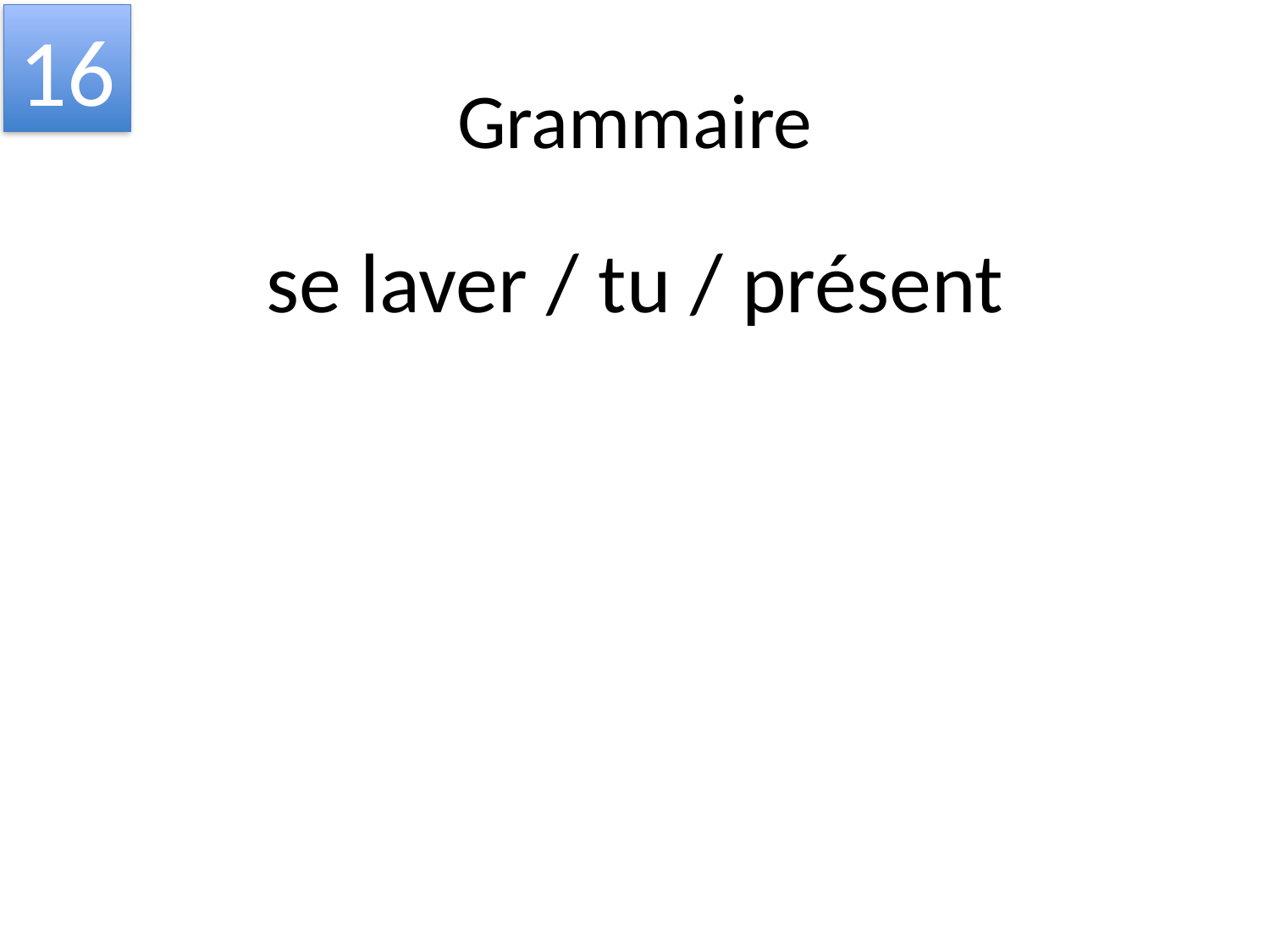

16
# Grammaire
se laver / tu / présent